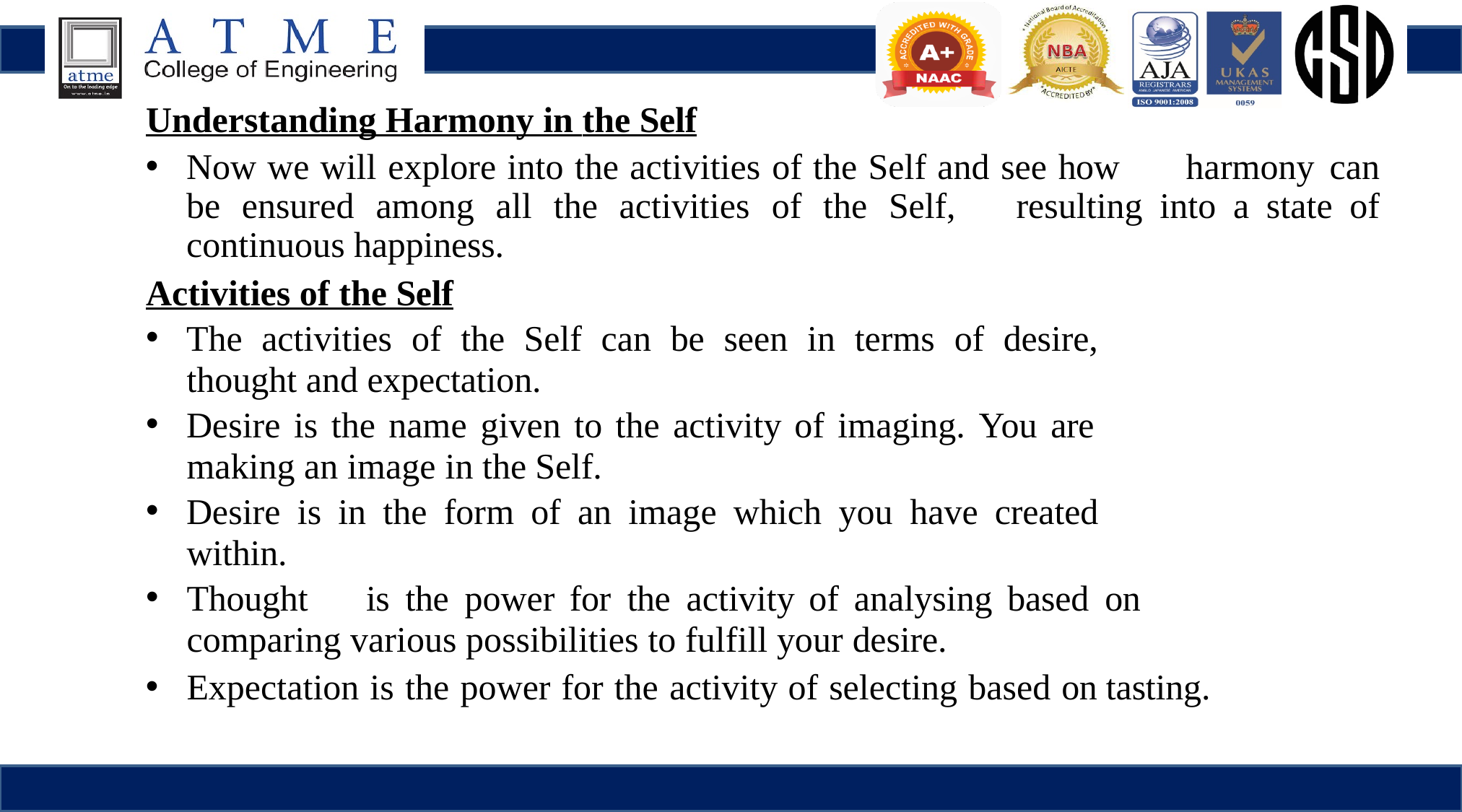

Understanding Harmony in the Self
Now we will explore into the activities of the Self and see how 	harmony can be ensured among all the activities of the Self, 	resulting into a state of continuous happiness.
Activities of the Self
The  activities  of  the  Self  can  be  seen  in  terms  of  desire,
thought and expectation.
Desire is the name given to the activity of imaging. You are
making an image in the Self.
Desire is in the form of an image which you have created
within.
Thought	is	the	power for	the	activity of analysing based	on
comparing various possibilities to fulfill your desire.
Expectation is the power for the activity of selecting based on tasting.